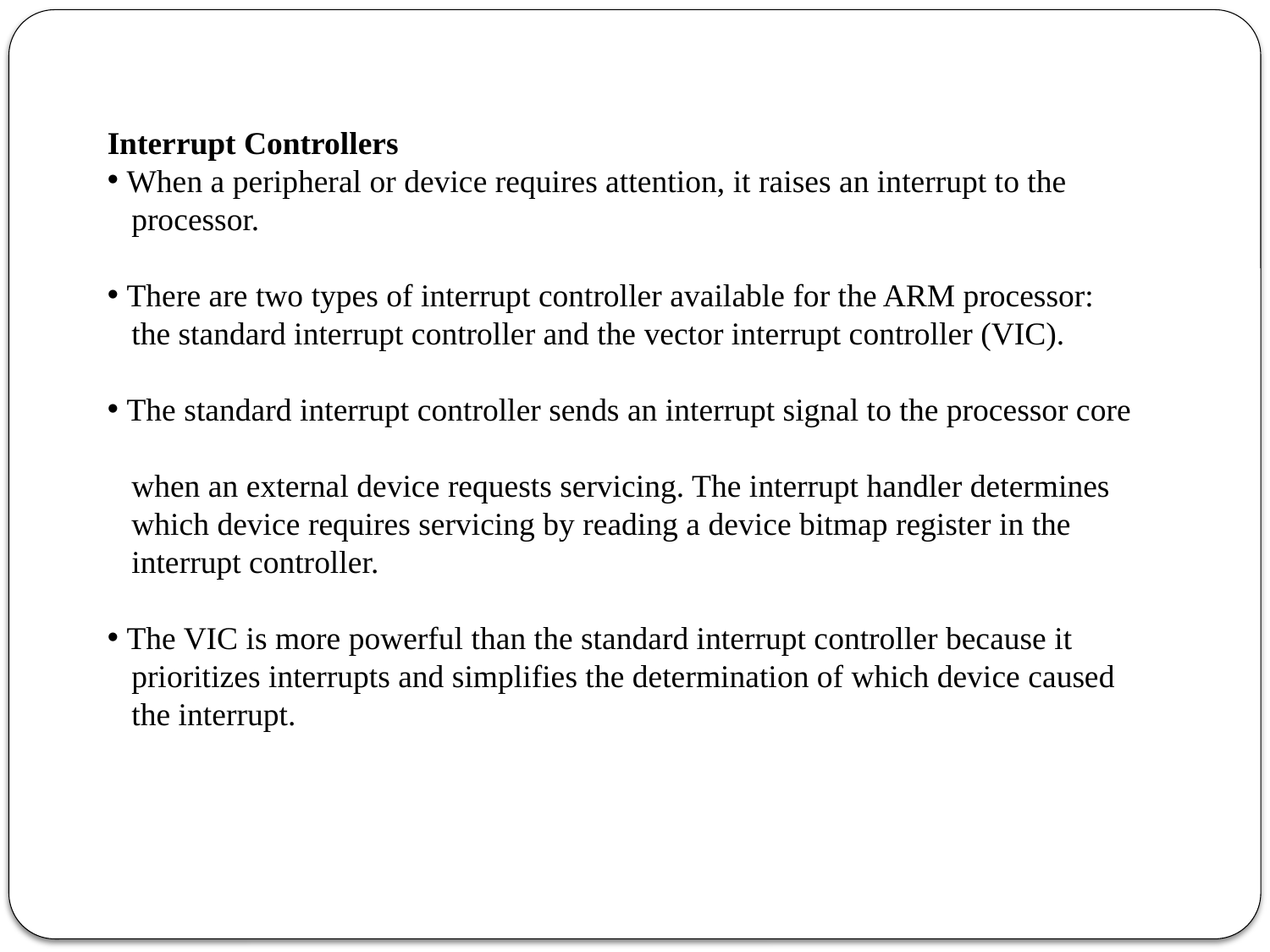

Interrupt Controllers
 When a peripheral or device requires attention, it raises an interrupt to the
   processor.

 There are two types of interrupt controller available for the ARM processor:
   the standard interrupt controller and the vector interrupt controller (VIC).

 The standard interrupt controller sends an interrupt signal to the processor core
   when an external device requests servicing. The interrupt handler determines
   which device requires servicing by reading a device bitmap register in the
   interrupt controller.

 The VIC is more powerful than the standard interrupt controller because it
   prioritizes interrupts and simplifies the determination of which device caused
   the interrupt.